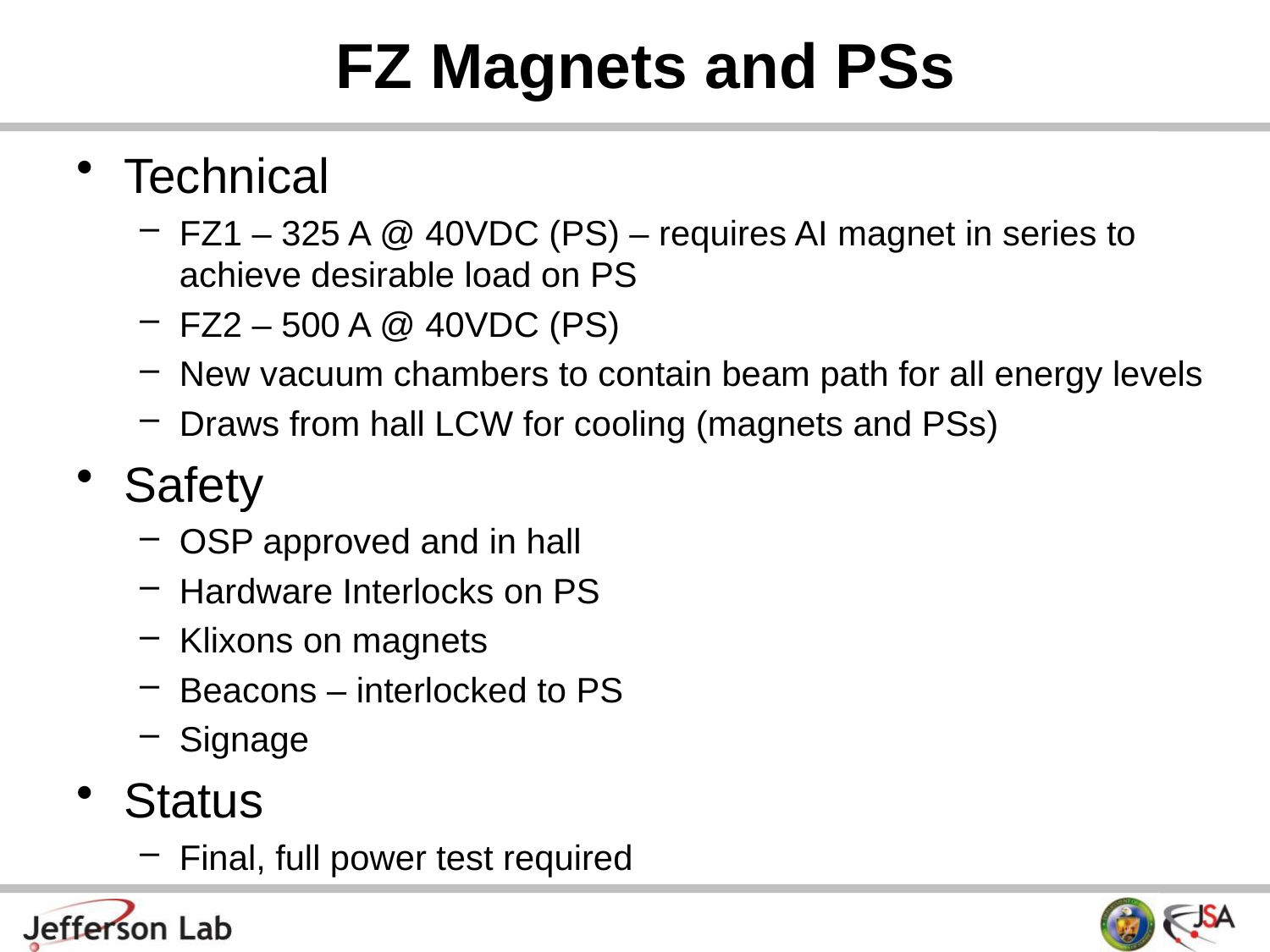

# FZ Magnets and PSs
Technical
FZ1 – 325 A @ 40VDC (PS) – requires AI magnet in series to achieve desirable load on PS
FZ2 – 500 A @ 40VDC (PS)
New vacuum chambers to contain beam path for all energy levels
Draws from hall LCW for cooling (magnets and PSs)
Safety
OSP approved and in hall
Hardware Interlocks on PS
Klixons on magnets
Beacons – interlocked to PS
Signage
Status
Final, full power test required